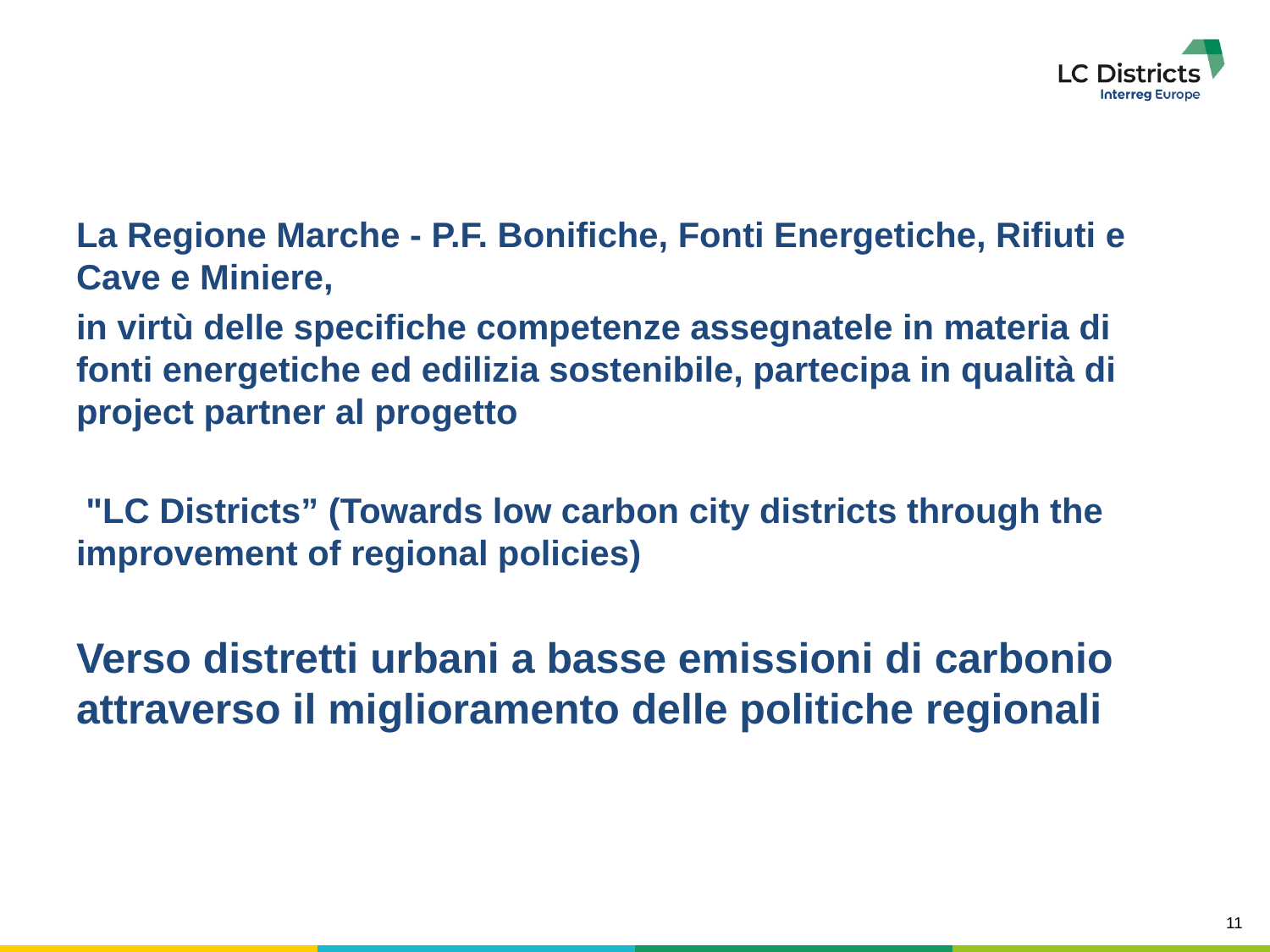

La Regione Marche - P.F. Bonifiche, Fonti Energetiche, Rifiuti e Cave e Miniere,
in virtù delle specifiche competenze assegnatele in materia di fonti energetiche ed edilizia sostenibile, partecipa in qualità di project partner al progetto

 "LC Districts” (Towards low carbon city districts through the improvement of regional policies)

Verso distretti urbani a basse emissioni di carbonio attraverso il miglioramento delle politiche regionali